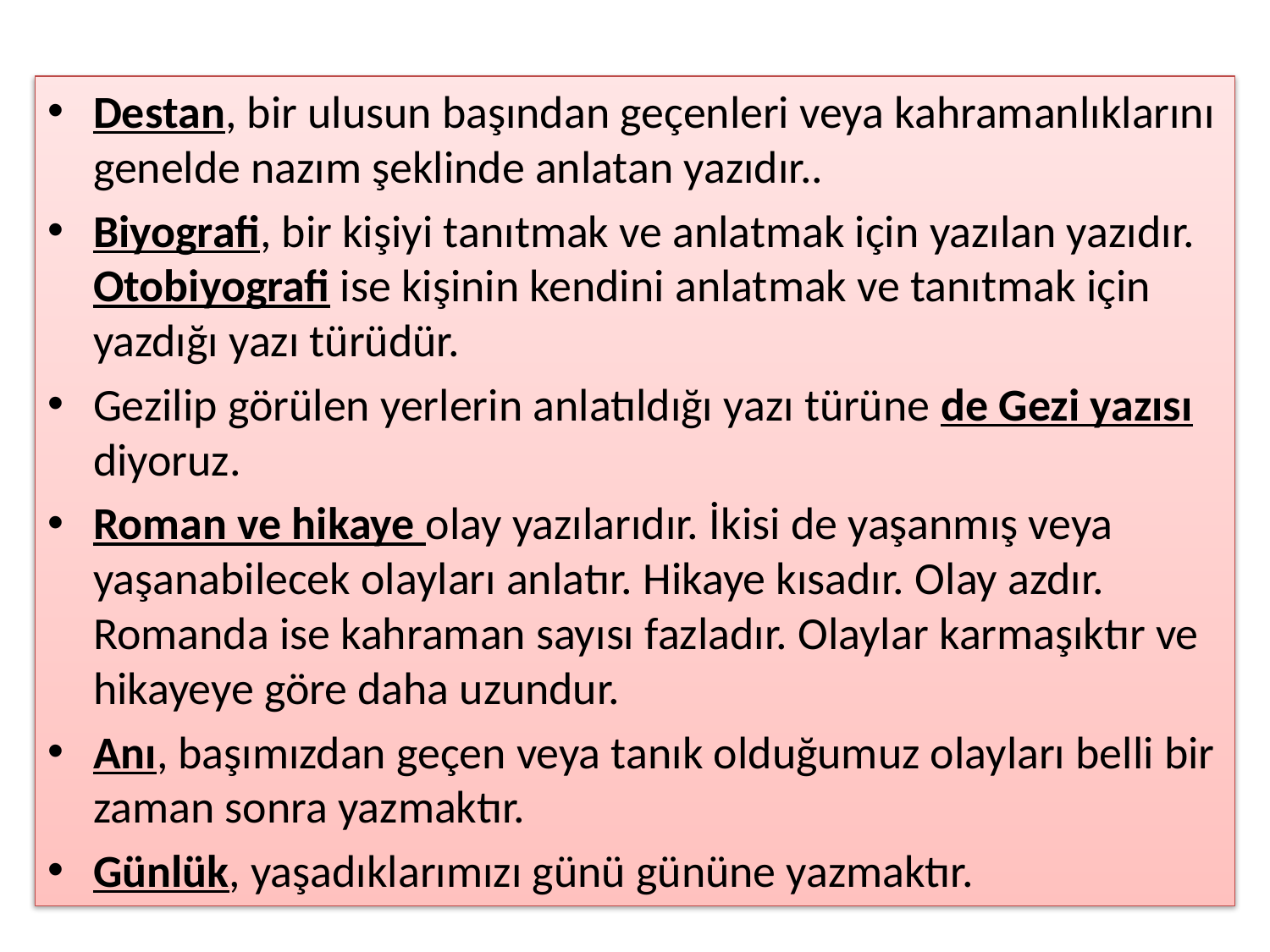

#
Destan, bir ulusun başından geçenleri veya kahramanlıklarını genelde nazım şeklinde anlatan yazıdır..
Biyografi, bir kişiyi tanıtmak ve anlatmak için yazılan yazıdır. Otobiyografi ise kişinin kendini anlatmak ve tanıtmak için yazdığı yazı türüdür.
Gezilip görülen yerlerin anlatıldığı yazı türüne de Gezi yazısı diyoruz.
Roman ve hikaye olay yazılarıdır. İkisi de yaşanmış veya yaşanabilecek olayları anlatır. Hikaye kısadır. Olay azdır. Romanda ise kahraman sayısı fazladır. Olaylar karmaşıktır ve hikayeye göre daha uzundur.
Anı, başımızdan geçen veya tanık olduğumuz olayları belli bir zaman sonra yazmaktır.
Günlük, yaşadıklarımızı günü gününe yazmaktır.